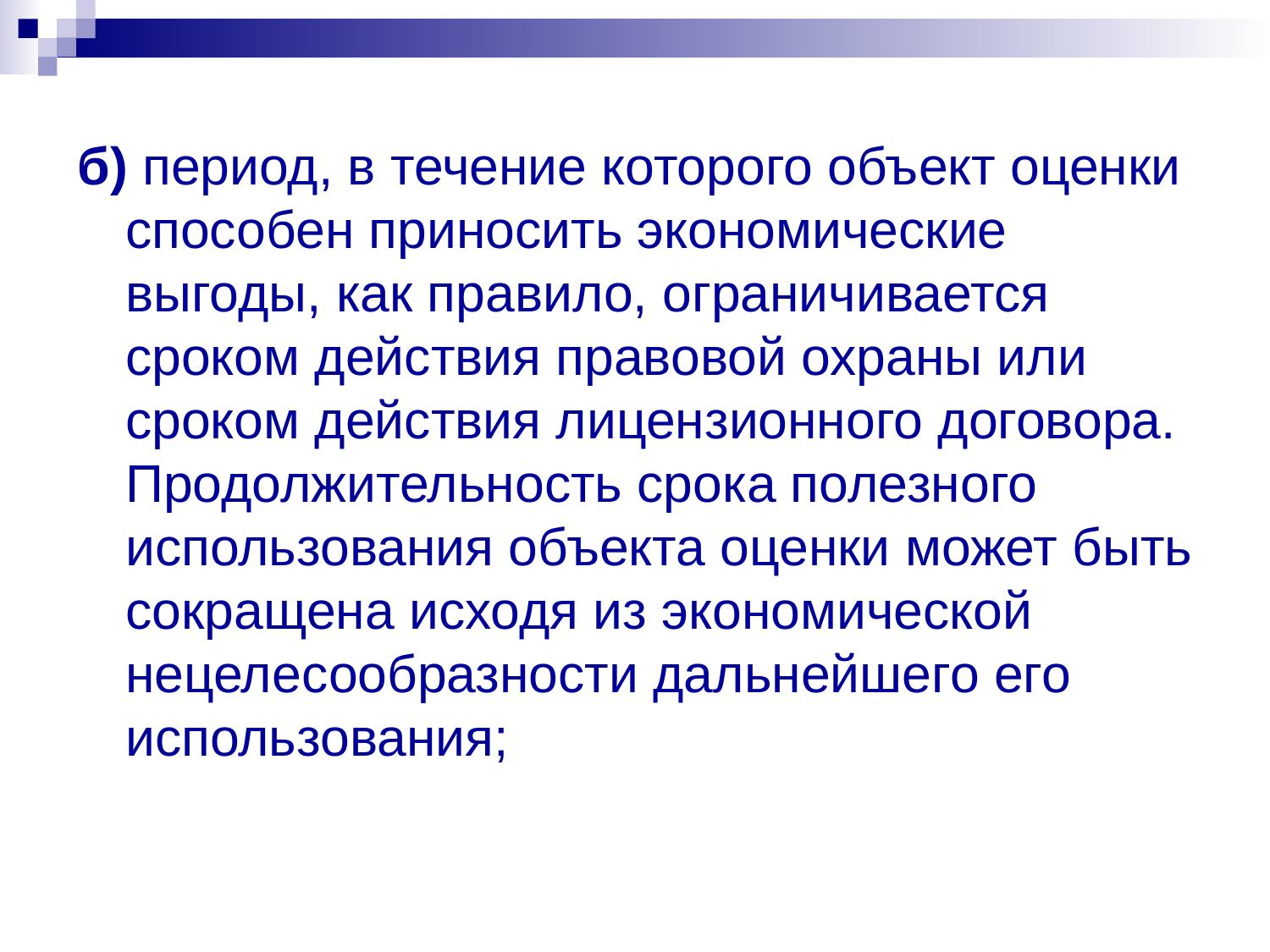

б) период, в течение которого объект оценки способен приносить экономические выгоды, как правило, ограничивается сроком действия правовой охраны или сроком действия лицензионного договора. Продолжительность срока полезного использования объекта оценки может быть сокращена исходя из экономической нецелесообразности дальнейшего его использования;